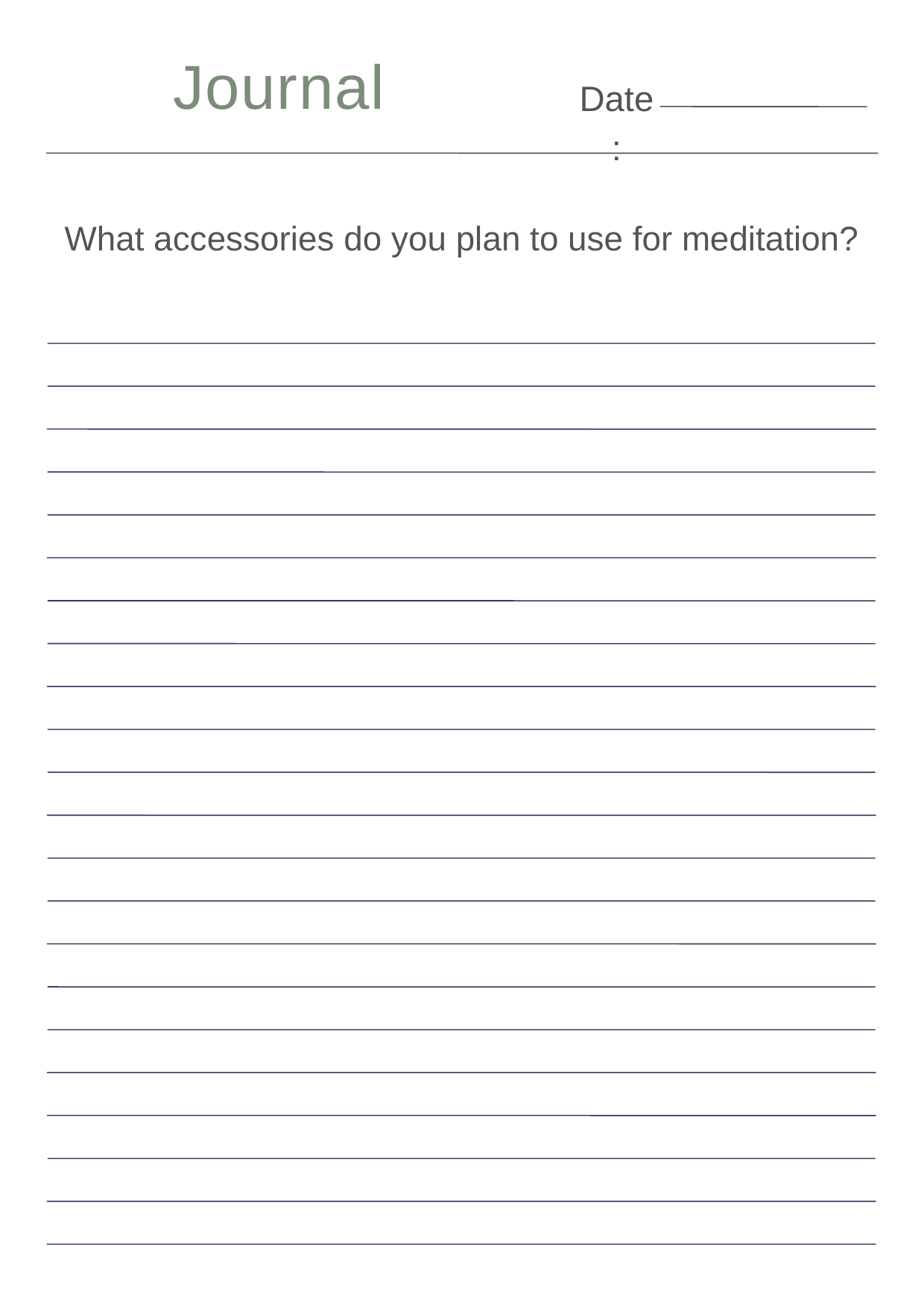

Journal
Date:

What accessories do you plan to use for meditation?